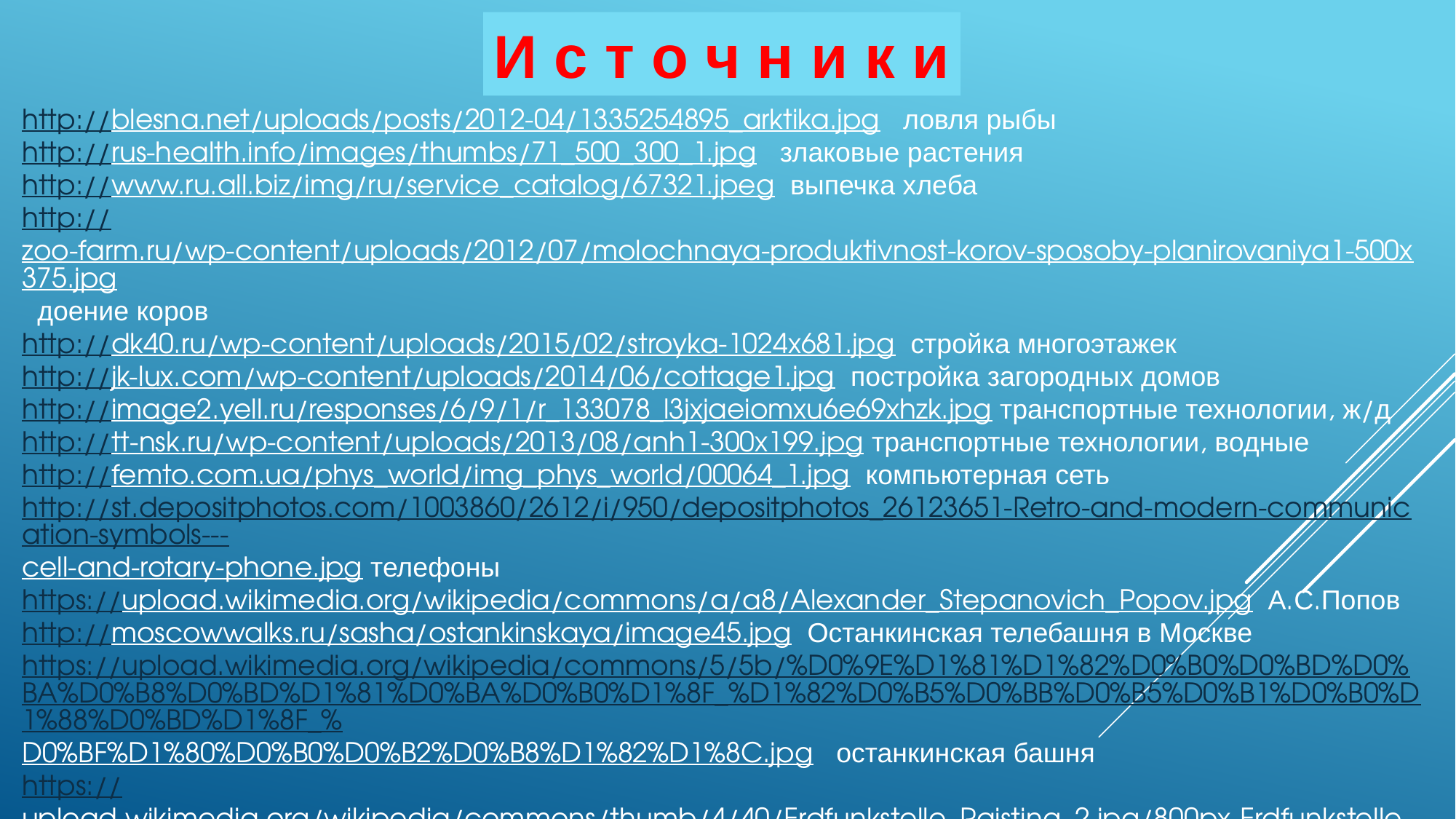

И с т о ч н и к и
http://blesna.net/uploads/posts/2012-04/1335254895_arktika.jpg   ловля рыбы
http://rus-health.info/images/thumbs/71_500_300_1.jpg   злаковые растения
http://www.ru.all.biz/img/ru/service_catalog/67321.jpeg  выпечка хлеба
http://zoo-farm.ru/wp-content/uploads/2012/07/molochnaya-produktivnost-korov-sposoby-planirovaniya1-500x375.jpg  доение коров
http://dk40.ru/wp-content/uploads/2015/02/stroyka-1024x681.jpg  стройка многоэтажек
http://jk-lux.com/wp-content/uploads/2014/06/cottage1.jpg  постройка загородных домов
http://image2.yell.ru/responses/6/9/1/r_133078_l3jxjaeiomxu6e69xhzk.jpg транспортные технологии, ж/д
http://tt-nsk.ru/wp-content/uploads/2013/08/anh1-300x199.jpg транспортные технологии, водные
http://femto.com.ua/phys_world/img_phys_world/00064_1.jpg  компьютерная сеть
http://st.depositphotos.com/1003860/2612/i/950/depositphotos_26123651-Retro-and-modern-communication-symbols---cell-and-rotary-phone.jpg телефоны
https://upload.wikimedia.org/wikipedia/commons/a/a8/Alexander_Stepanovich_Popov.jpg  А.С.Попов
http://moscowwalks.ru/sasha/ostankinskaya/image45.jpg  Останкинская телебашня в Москве
https://upload.wikimedia.org/wikipedia/commons/5/5b/%D0%9E%D1%81%D1%82%D0%B0%D0%BD%D0%BA%D0%B8%D0%BD%D1%81%D0%BA%D0%B0%D1%8F_%D1%82%D0%B5%D0%BB%D0%B5%D0%B1%D0%B0%D1%88%D0%BD%D1%8F_%D0%BF%D1%80%D0%B0%D0%B2%D0%B8%D1%82%D1%8C.jpg   останкинская башня
https://upload.wikimedia.org/wikipedia/commons/thumb/4/40/Erdfunkstelle_Raisting_2.jpg/800px-Erdfunkstelle_Raisting_2.jpg  спутниковая антенна